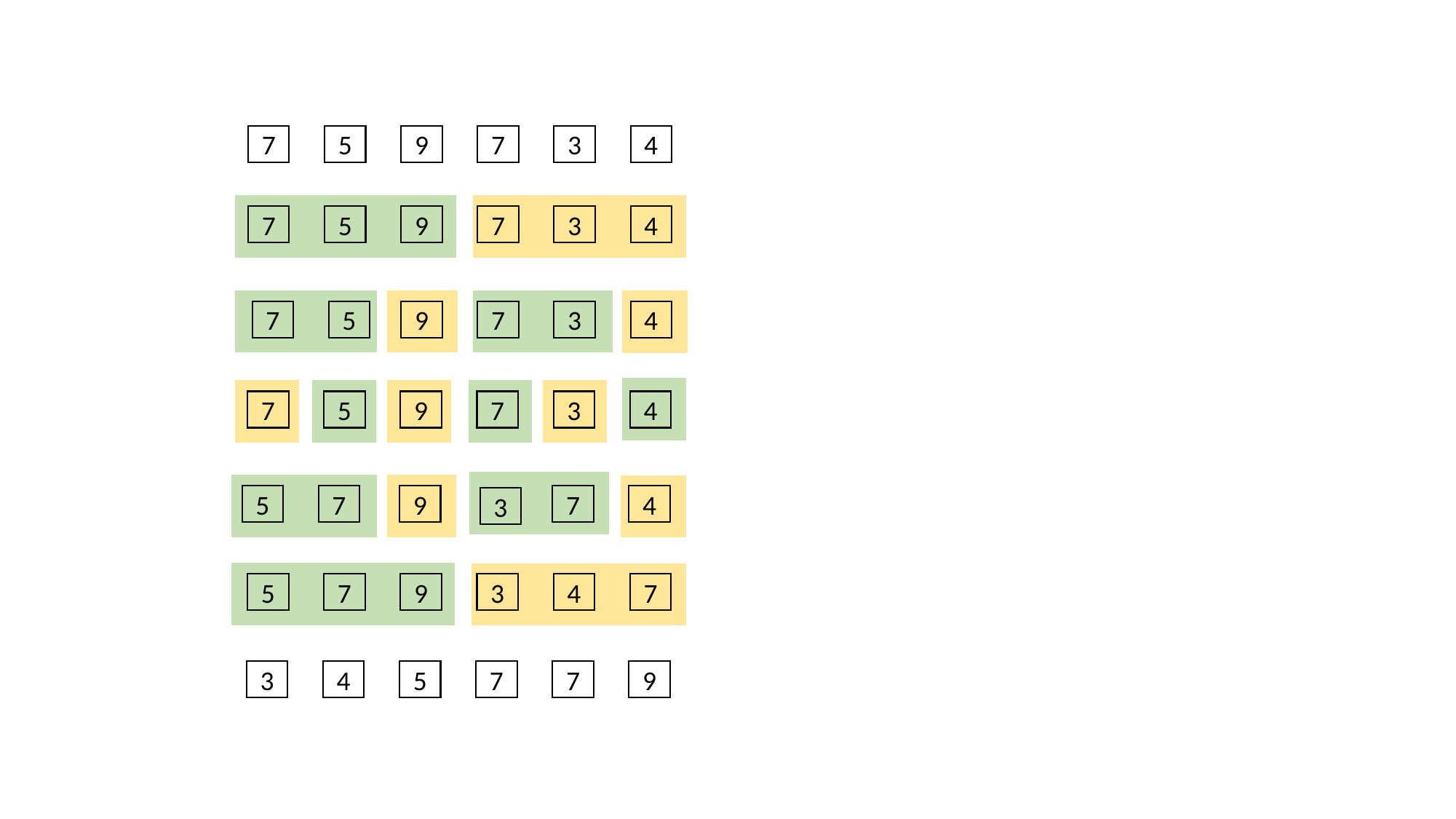

7
5
9
7
3
4

7
5
9
7
3
4

7
5
9
7
3
4

7
5
9
7
3
4

5
7
9
7
4
3

5
7
9
3
4
7
3
4
5
7
7
9